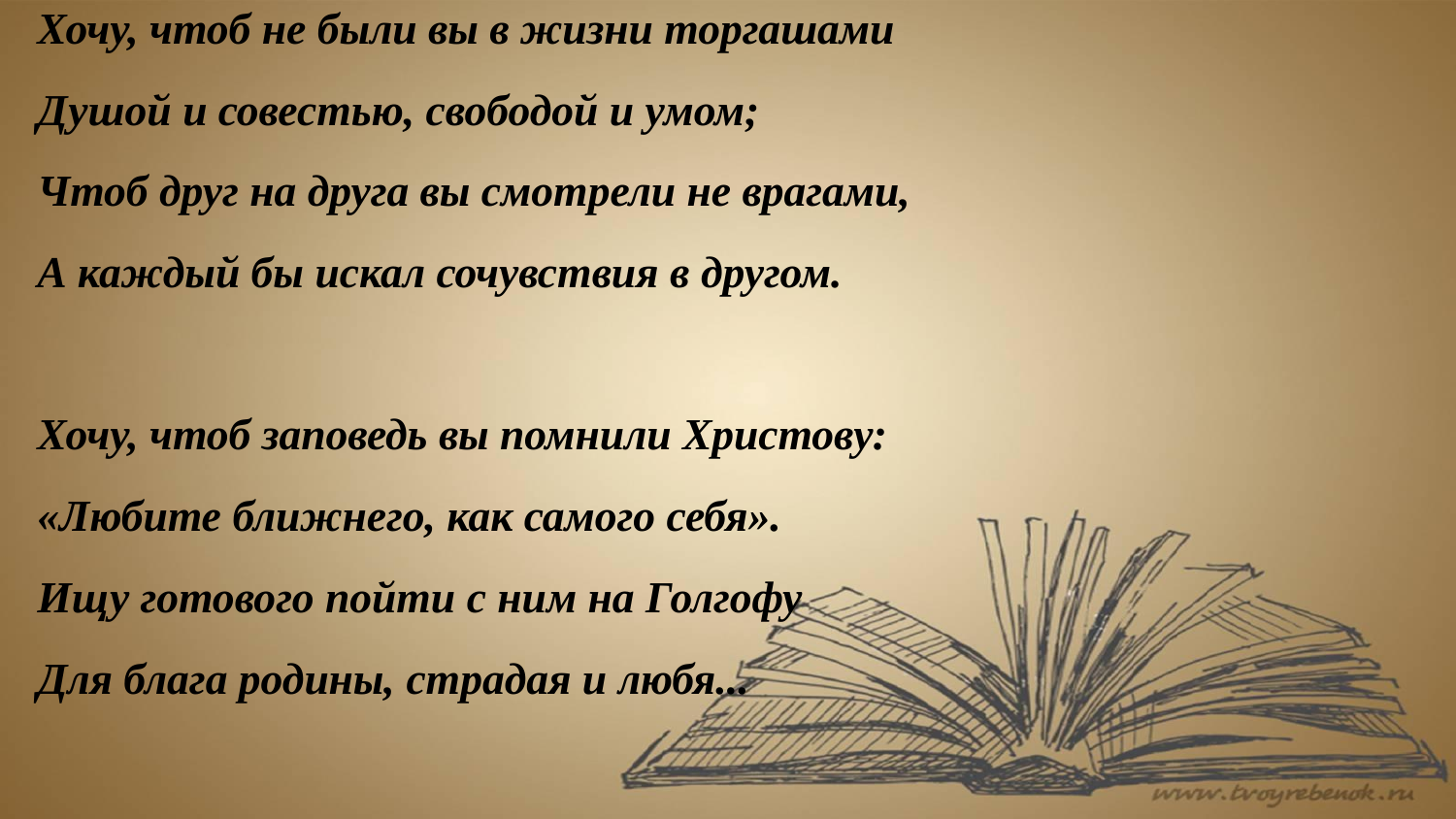

Хочу, чтоб не были вы в жизни торгашами
Душой и совестью, свободой и умом;
Чтоб друг на друга вы смотрели не врагами,
А каждый бы искал сочувствия в другом.

Хочу, чтоб заповедь вы помнили Христову:
«Любите ближнего, как самого себя».
Ищу готового пойти с ним на Голгофу
Для блага родины, страдая и любя...